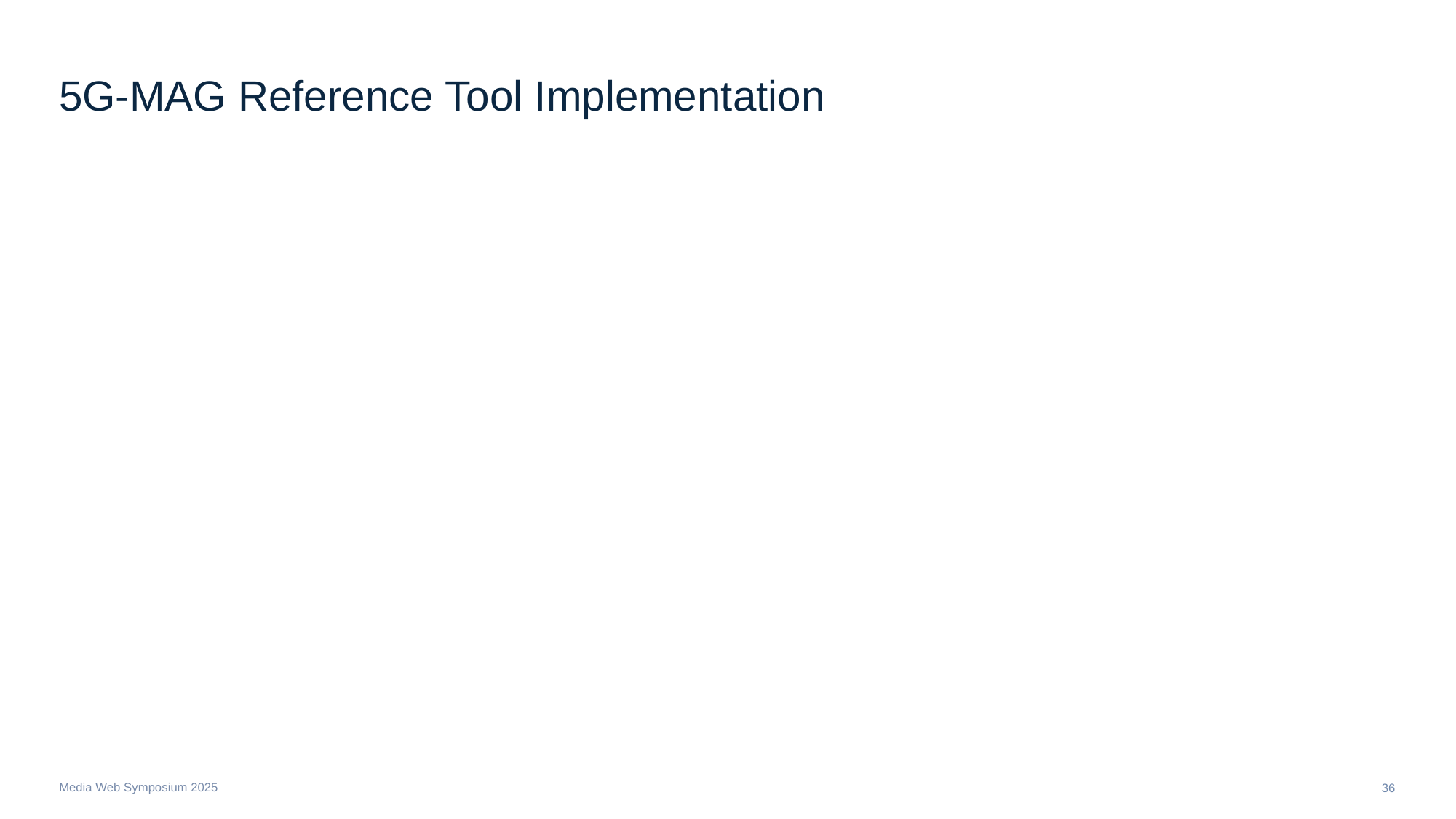

# 5G-MAG Reference Tool Implementation

Media Web Symposium 2025